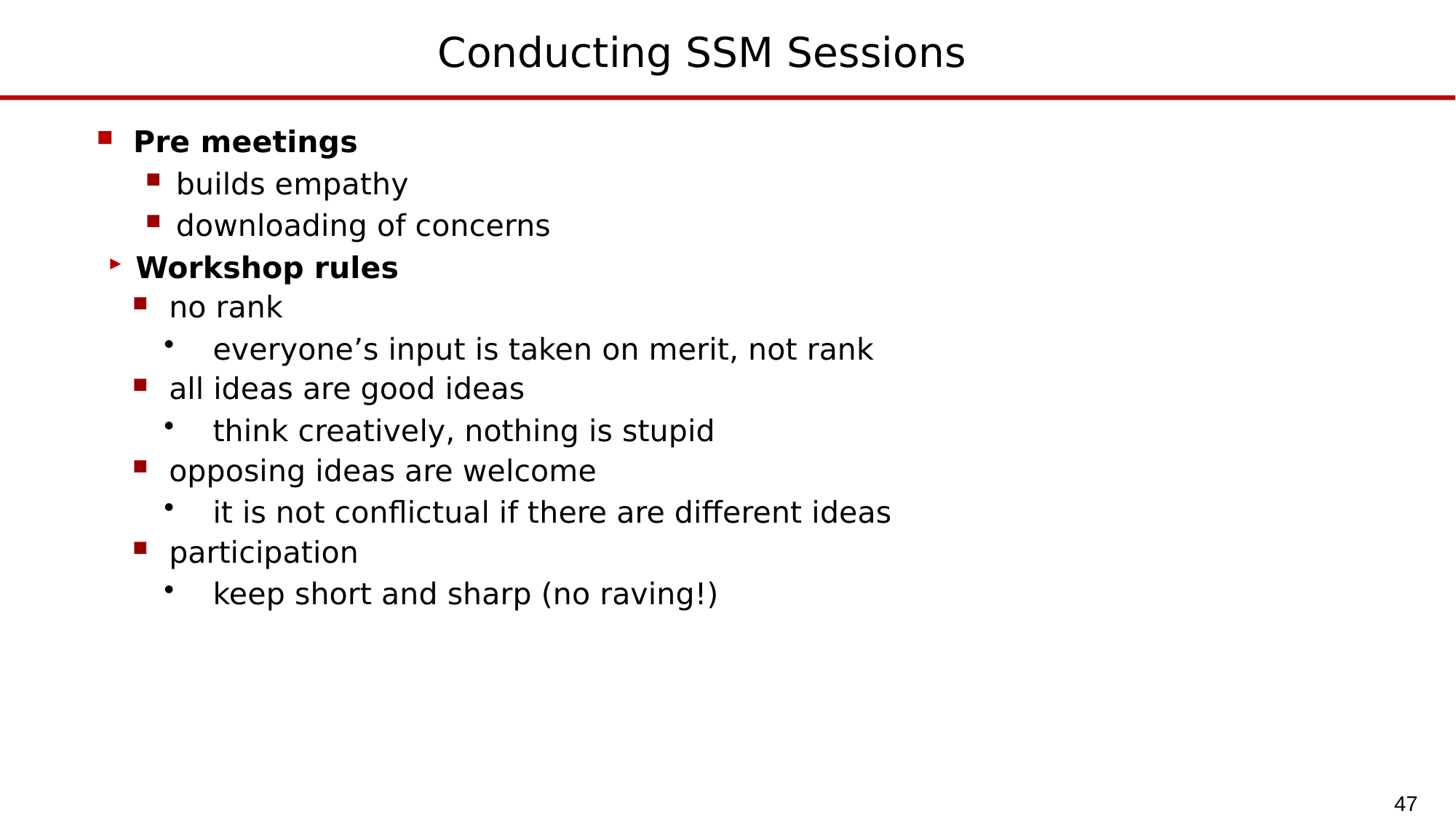

# Conducting SSM Sessions
Pre meetings
builds empathy
downloading of concerns
Workshop rules
no rank
everyone’s input is taken on merit, not rank
all ideas are good ideas
think creatively, nothing is stupid
opposing ideas are welcome
it is not conflictual if there are different ideas
participation
keep short and sharp (no raving!)

47